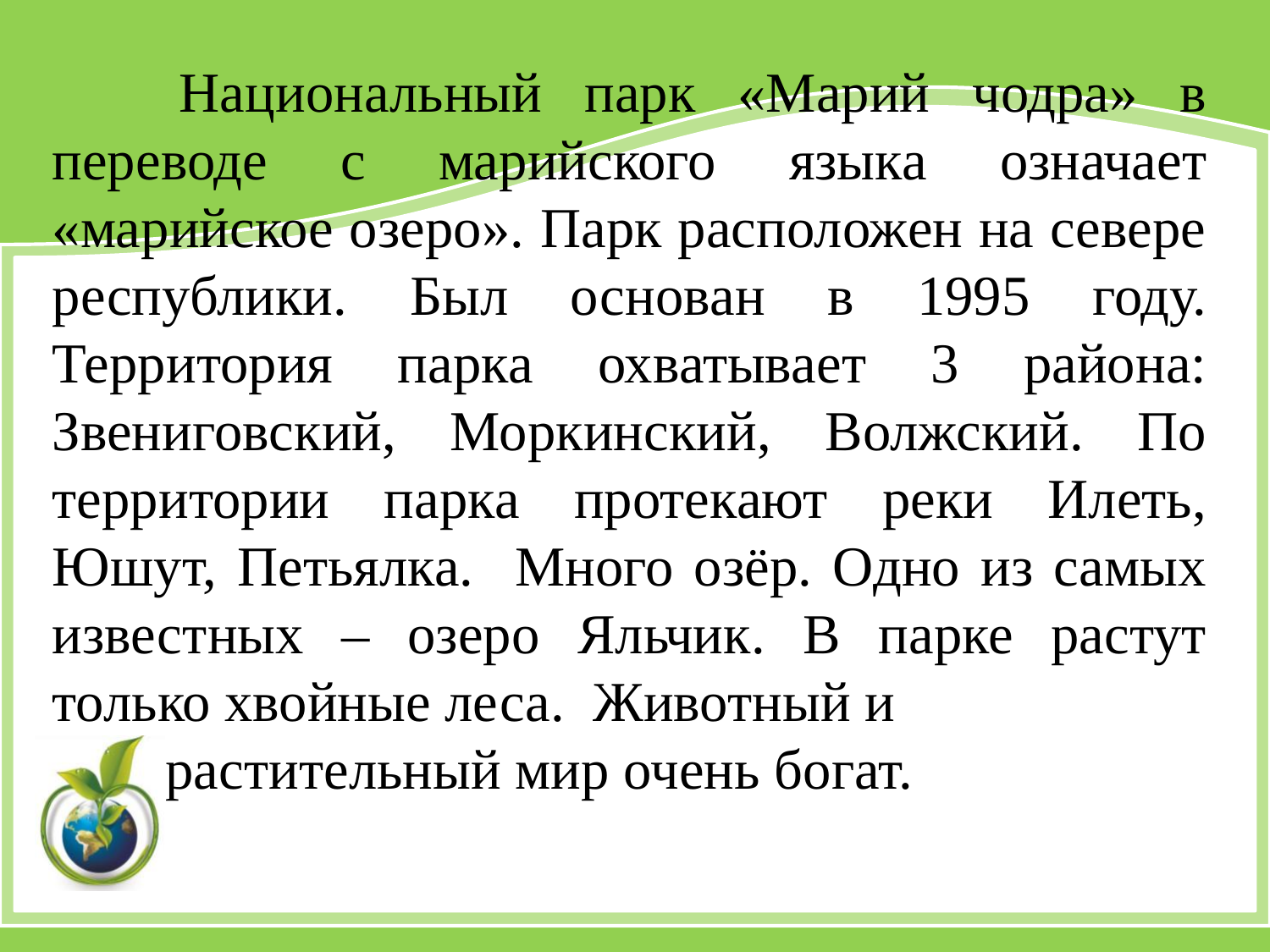

Национальный парк «Марий чодра» в переводе с марийского языка означает «марийское озеро». Парк расположен на севере республики. Был основан в 1995 году. Территория парка охватывает 3 района: Звениговский, Моркинский, Волжский. По территории парка протекают реки Илеть, Юшут, Петьялка.  Много озёр. Одно из самых известных – озеро Яльчик. В парке растут только хвойные леса.  Животный и
        растительный мир очень богат.